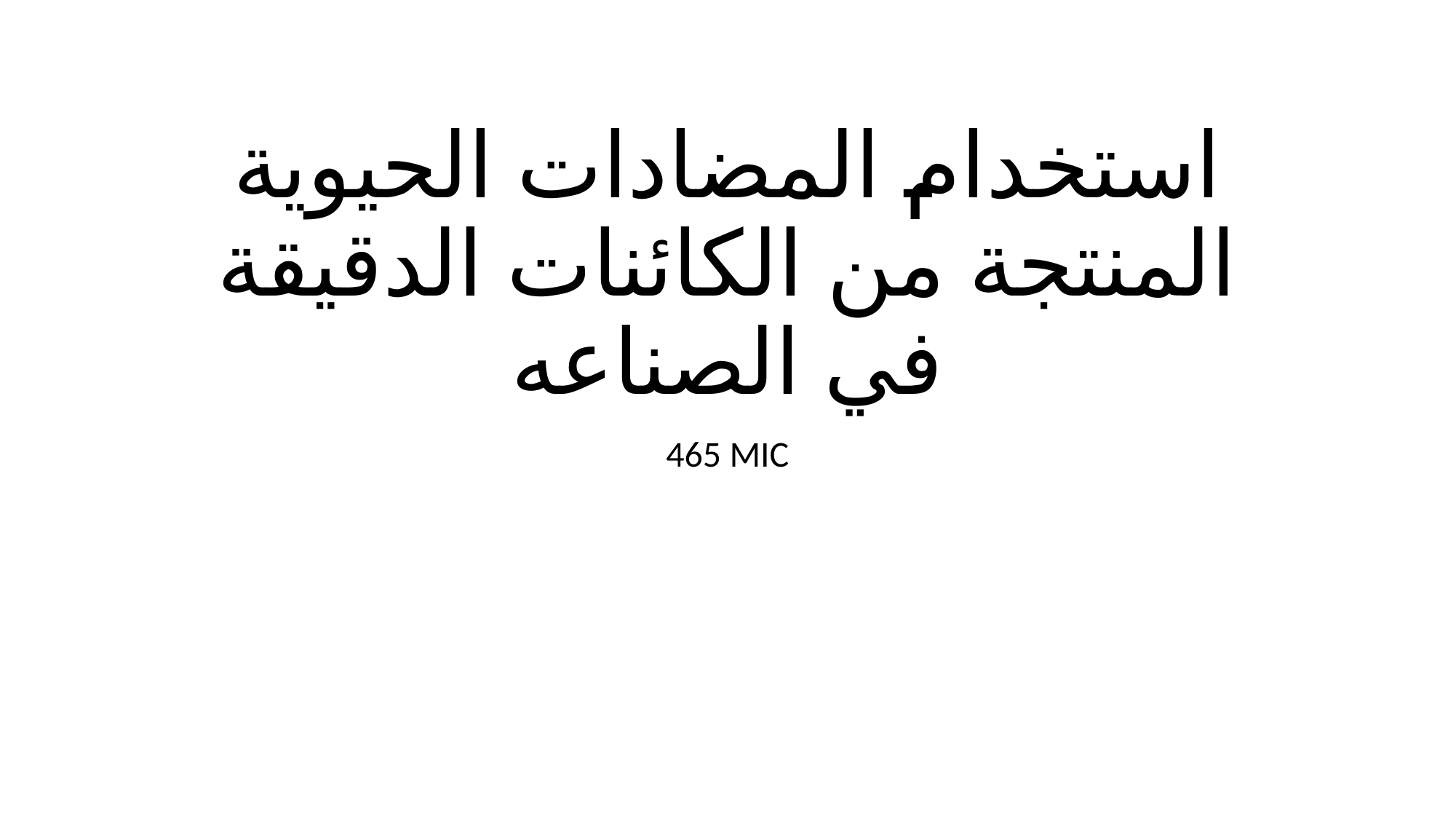

# استخدام المضادات الحيوية المنتجة من الكائنات الدقيقة في الصناعه
465 MIC